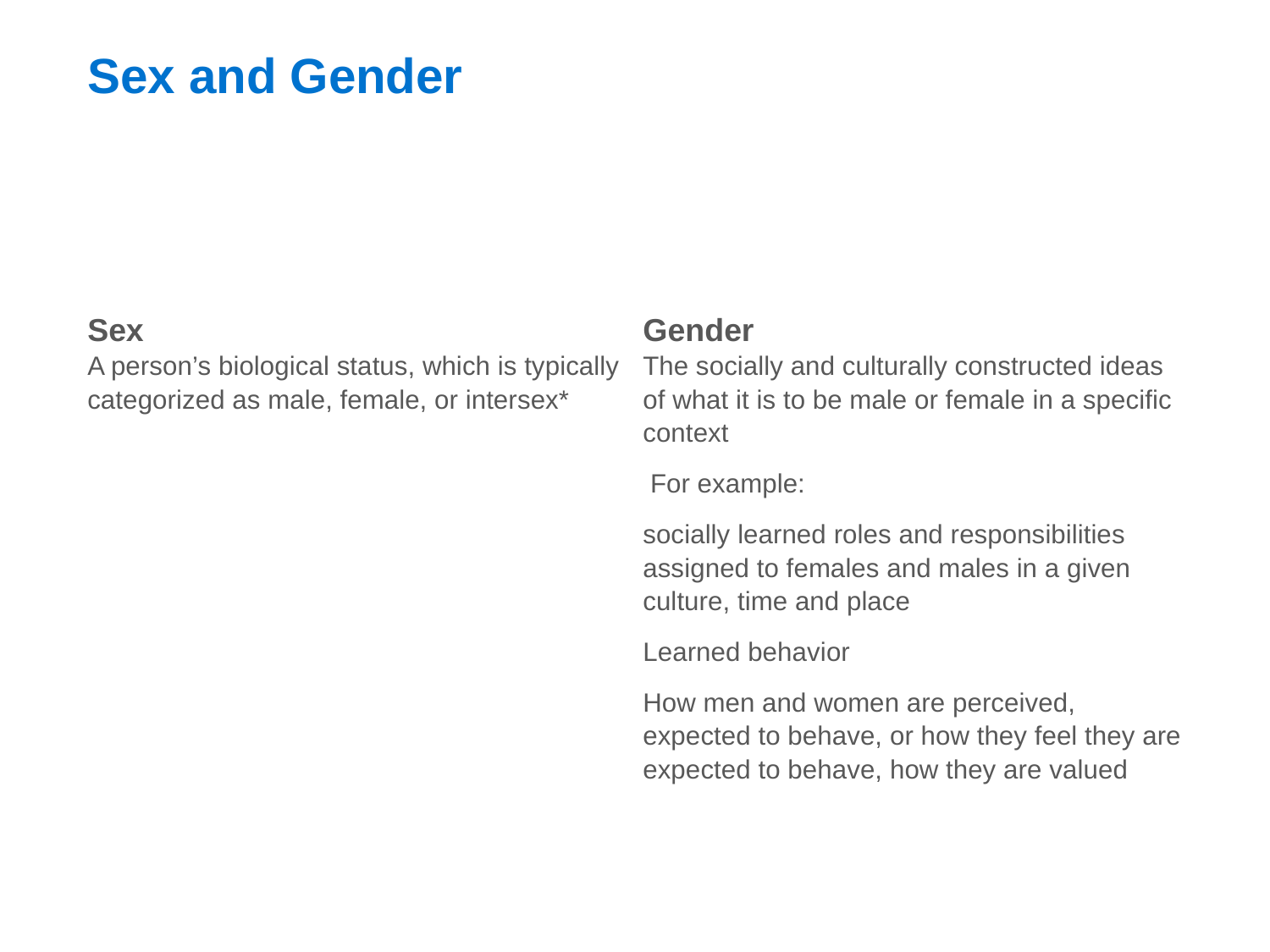

# Sex and Gender
Sex
Gender
A person’s biological status, which is typically categorized as male, female, or intersex*

The socially and culturally constructed ideas of what it is to be male or female in a specific context
 For example:
socially learned roles and responsibilities assigned to females and males in a given culture, time and place
Learned behavior
How men and women are perceived, expected to behave, or how they feel they are expected to behave, how they are valued